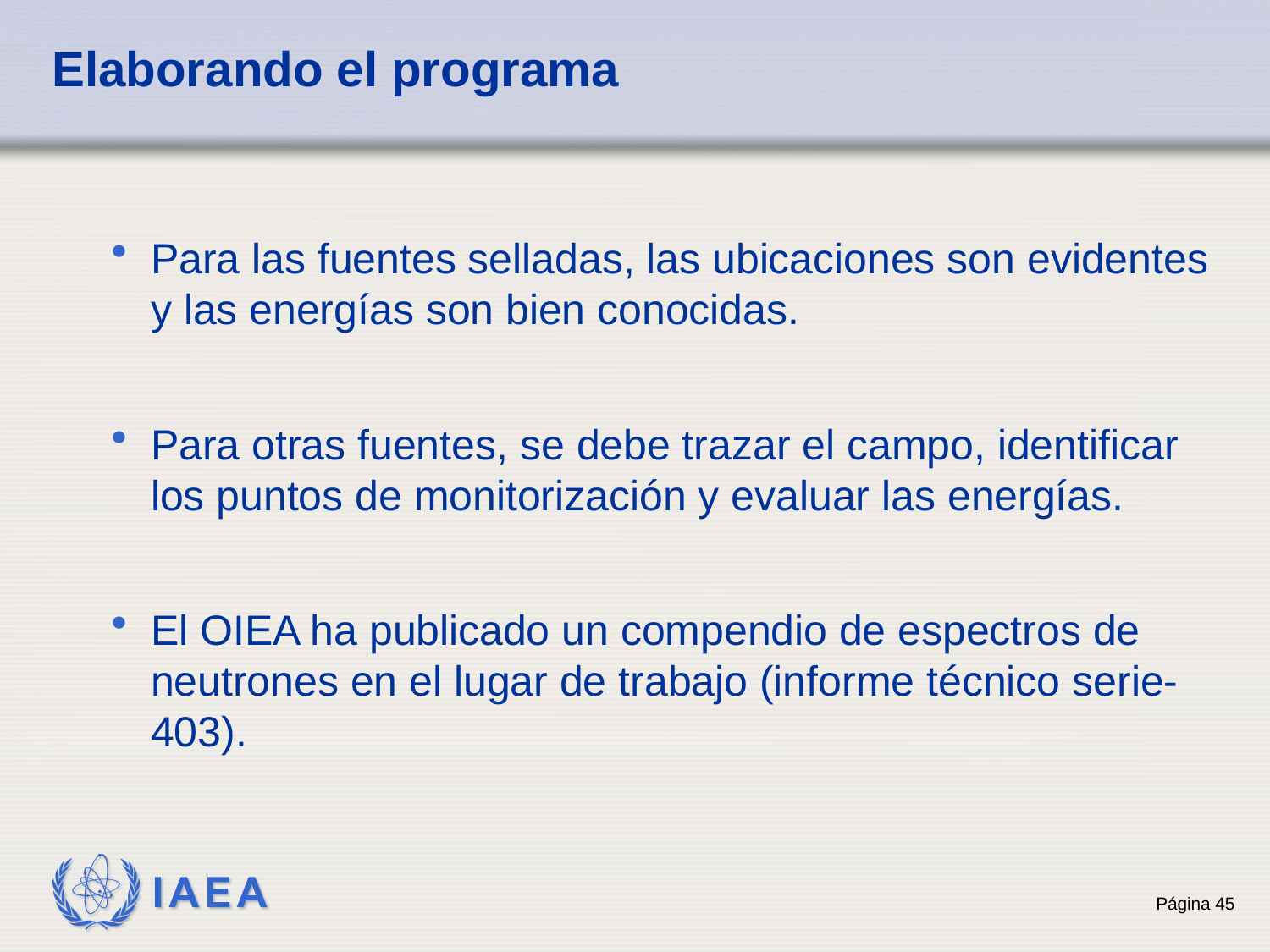

# Elaborando el programa

Para las fuentes selladas, las ubicaciones son evidentes y las energías son bien conocidas.

Para otras fuentes, se debe trazar el campo, identificar los puntos de monitorización y evaluar las energías.

El OIEA ha publicado un compendio de espectros de neutrones en el lugar de trabajo (informe técnico serie-403).

45